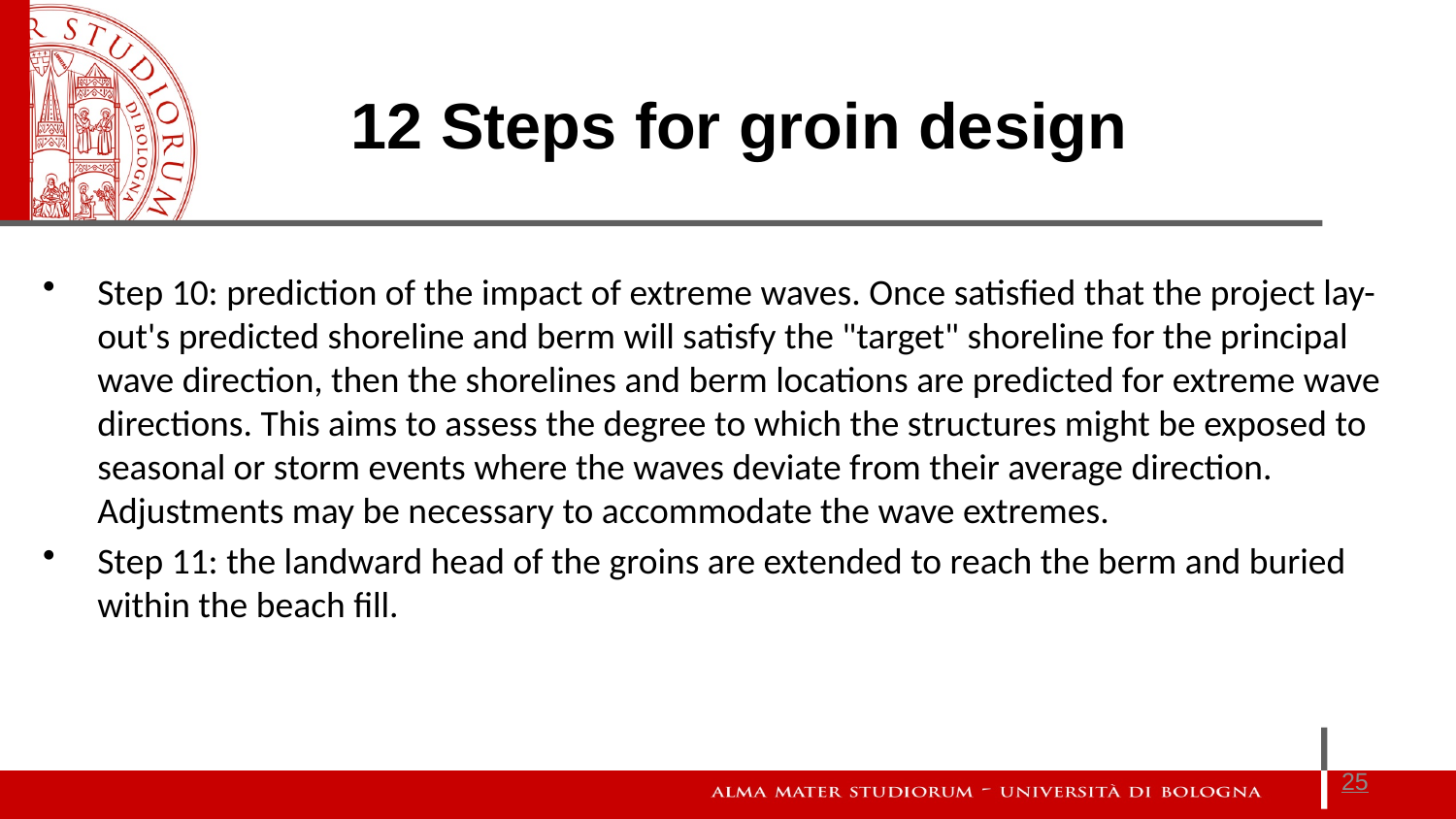

12 Steps for groin design
Step 10: prediction of the impact of extreme waves. Once satisfied that the project lay-out's predicted shoreline and berm will satisfy the "target" shoreline for the principal wave direction, then the shorelines and berm locations are predicted for extreme wave directions. This aims to assess the degree to which the structures might be exposed to seasonal or storm events where the waves deviate from their average direction. Adjustments may be necessary to accommodate the wave extremes.
Step 11: the landward head of the groins are extended to reach the berm and buried within the beach fill.
25